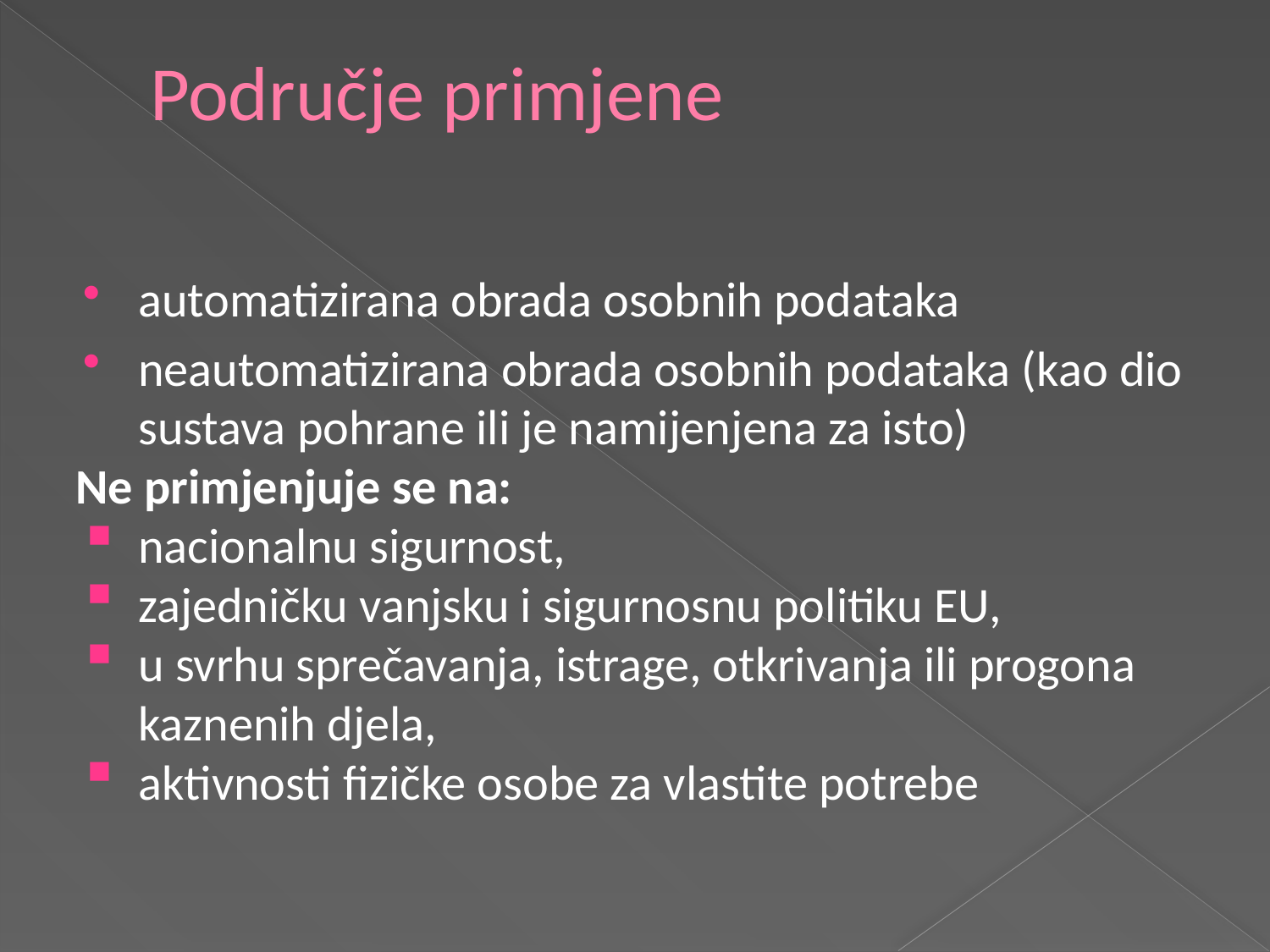

# Područje primjene
automatizirana obrada osobnih podataka
neautomatizirana obrada osobnih podataka (kao dio sustava pohrane ili je namijenjena za isto)
Ne primjenjuje se na:
nacionalnu sigurnost,
zajedničku vanjsku i sigurnosnu politiku EU,
u svrhu sprečavanja, istrage, otkrivanja ili progona kaznenih djela,
aktivnosti fizičke osobe za vlastite potrebe